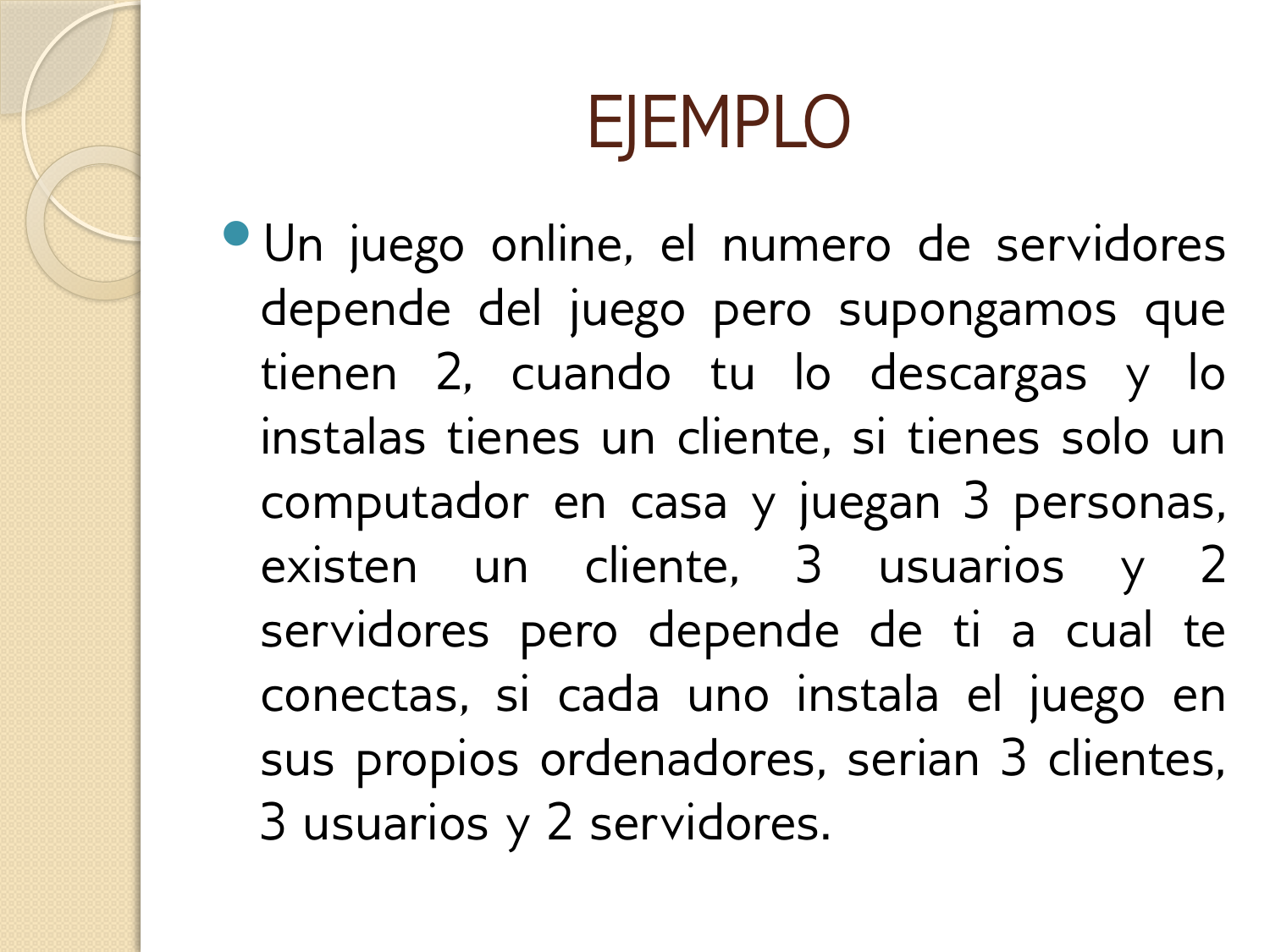

# EJEMPLO
Un juego online, el numero de servidores depende del juego pero supongamos que tienen 2, cuando tu lo descargas y lo instalas tienes un cliente, si tienes solo un computador en casa y juegan 3 personas, existen un cliente, 3 usuarios y 2 servidores pero depende de ti a cual te conectas, si cada uno instala el juego en sus propios ordenadores, serian 3 clientes, 3 usuarios y 2 servidores.